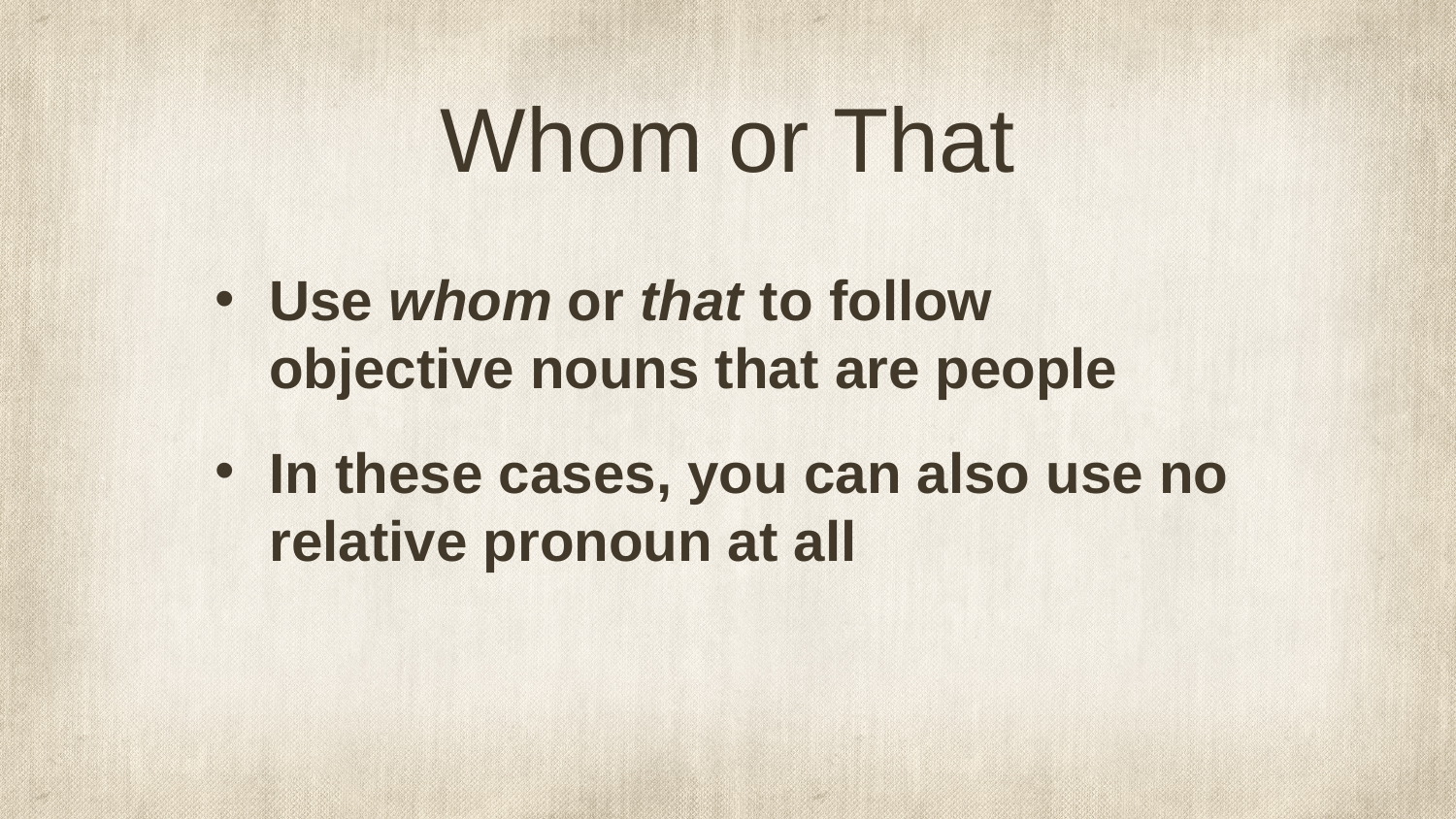

# Whom or That
Use whom or that to follow objective nouns that are people
In these cases, you can also use no relative pronoun at all